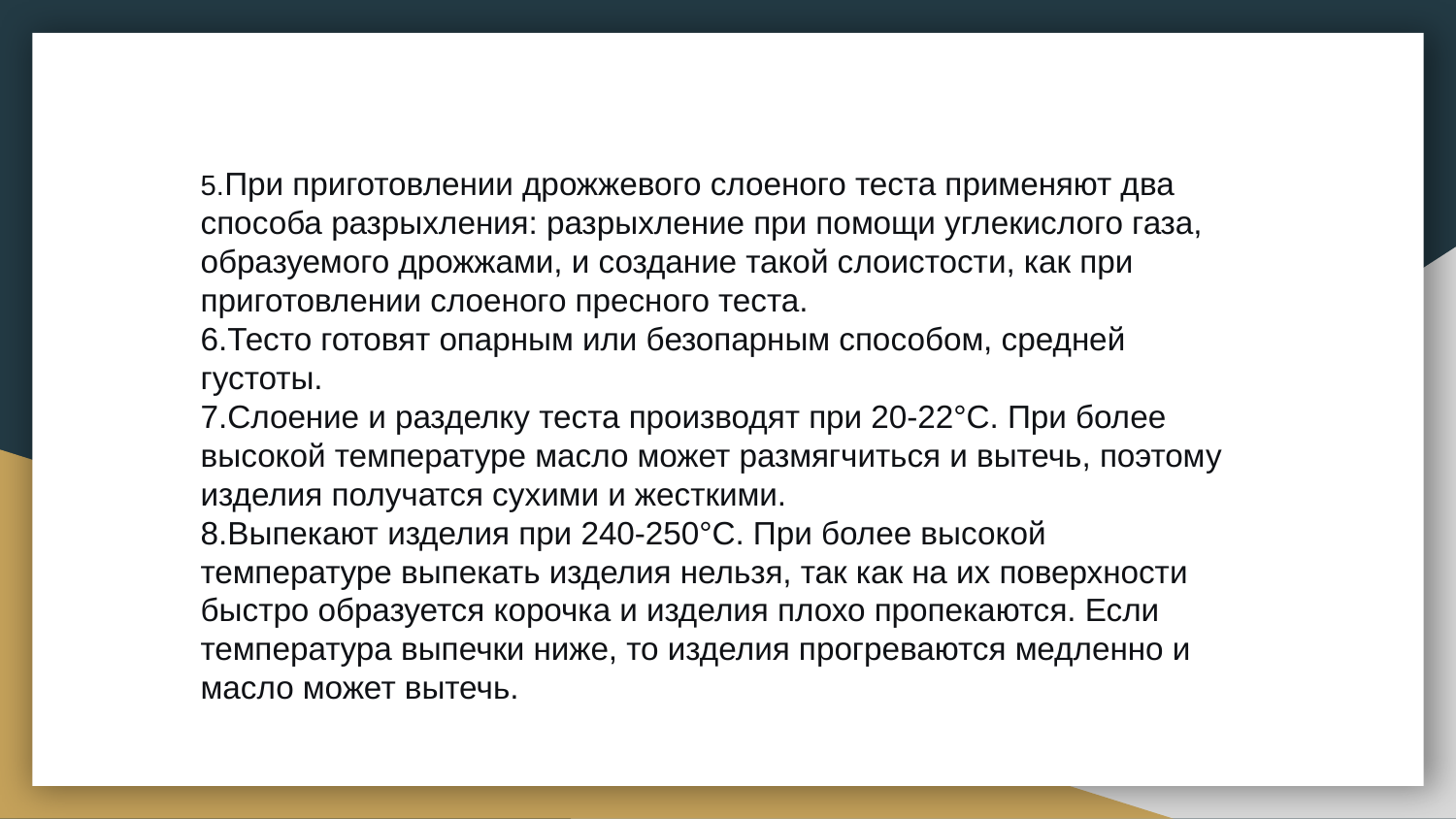

5.При приготовлении дрожжевого слоеного теста применяют два способа разрыхления: разрыхление при помощи углекислого газа, образуемого дрожжами, и создание такой слоистости, как при приготовлении слоеного пресного теста.
6.Тесто готовят опарным или безопарным способом, средней густоты.
7.Слоение и разделку теста производят при 20-22°C. При более высокой температуре масло может размягчиться и вытечь, поэтому изделия получатся сухими и жесткими.
8.Выпекают изделия при 240-250°С. При более высокой температуре выпекать изделия нельзя, так как на их поверхности быстро образуется корочка и изделия плохо пропекаются. Если температура выпечки ниже, то изделия прогреваются медленно и масло может вытечь.